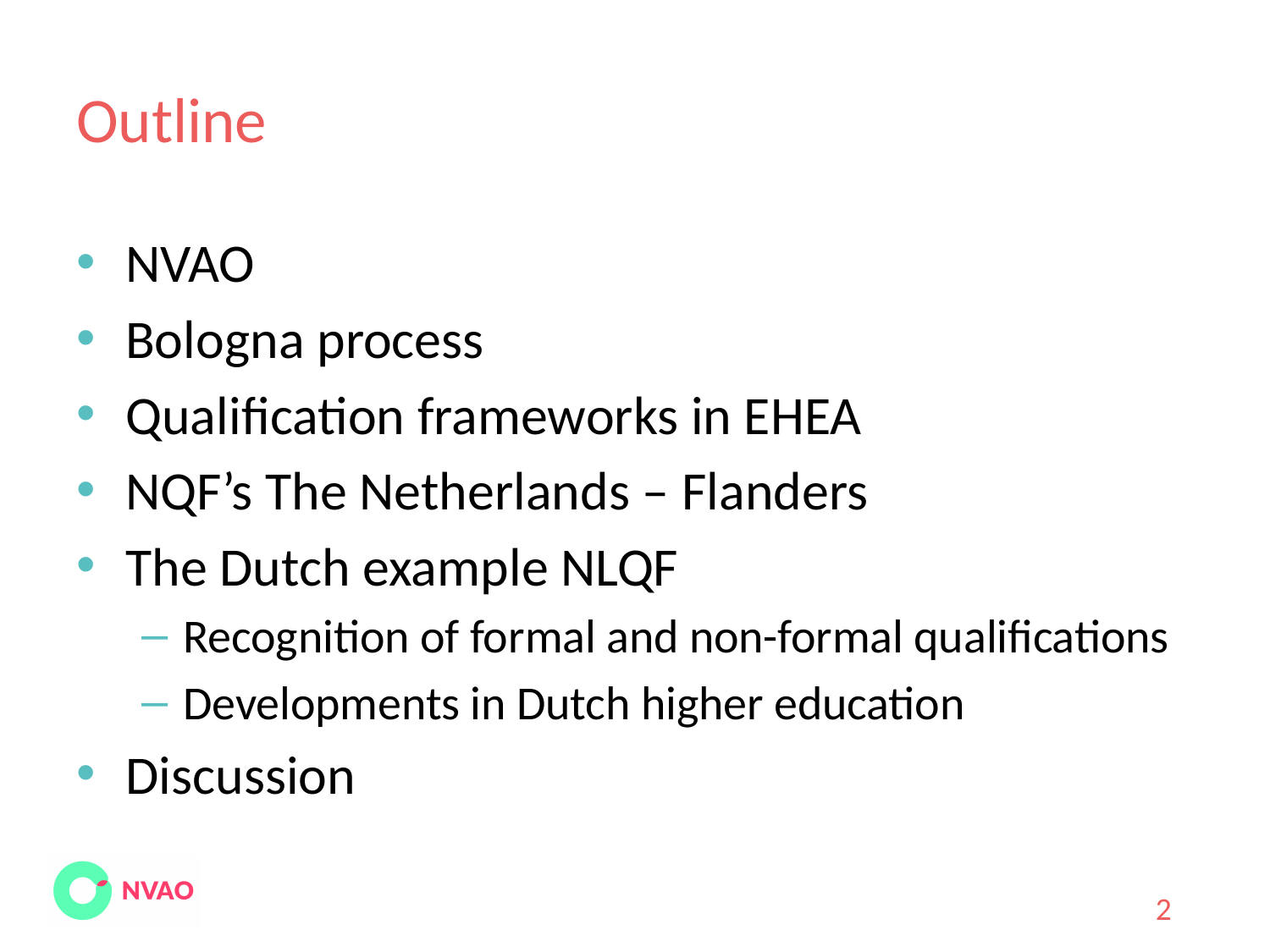

# Outline
NVAO
Bologna process
Qualification frameworks in EHEA
NQF’s The Netherlands – Flanders
The Dutch example NLQF
Recognition of formal and non-formal qualifications
Developments in Dutch higher education
Discussion

2